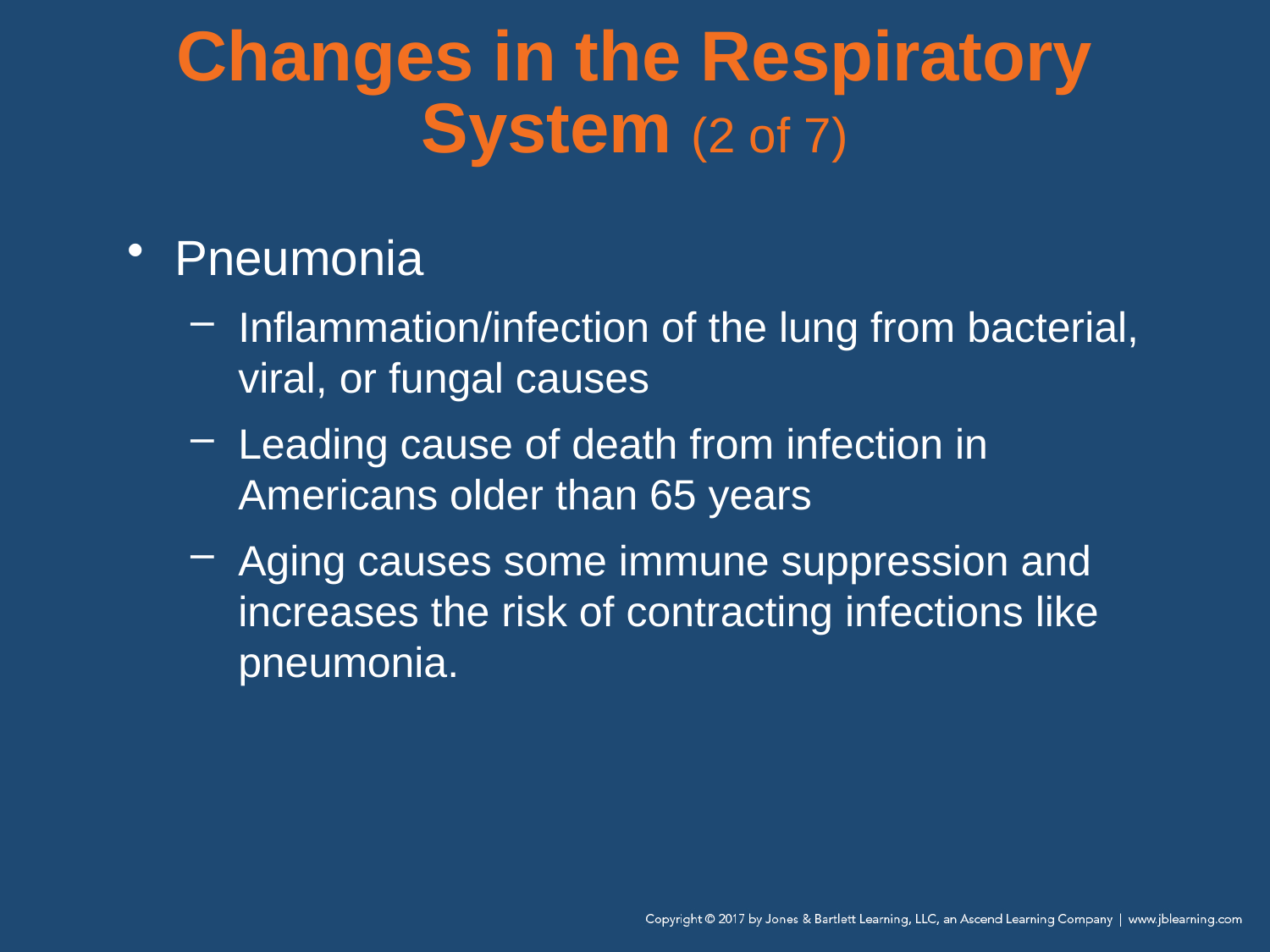

# Changes in the Respiratory System (2 of 7)
Pneumonia
Inflammation/infection of the lung from bacterial, viral, or fungal causes
Leading cause of death from infection in Americans older than 65 years
Aging causes some immune suppression and increases the risk of contracting infections like pneumonia.